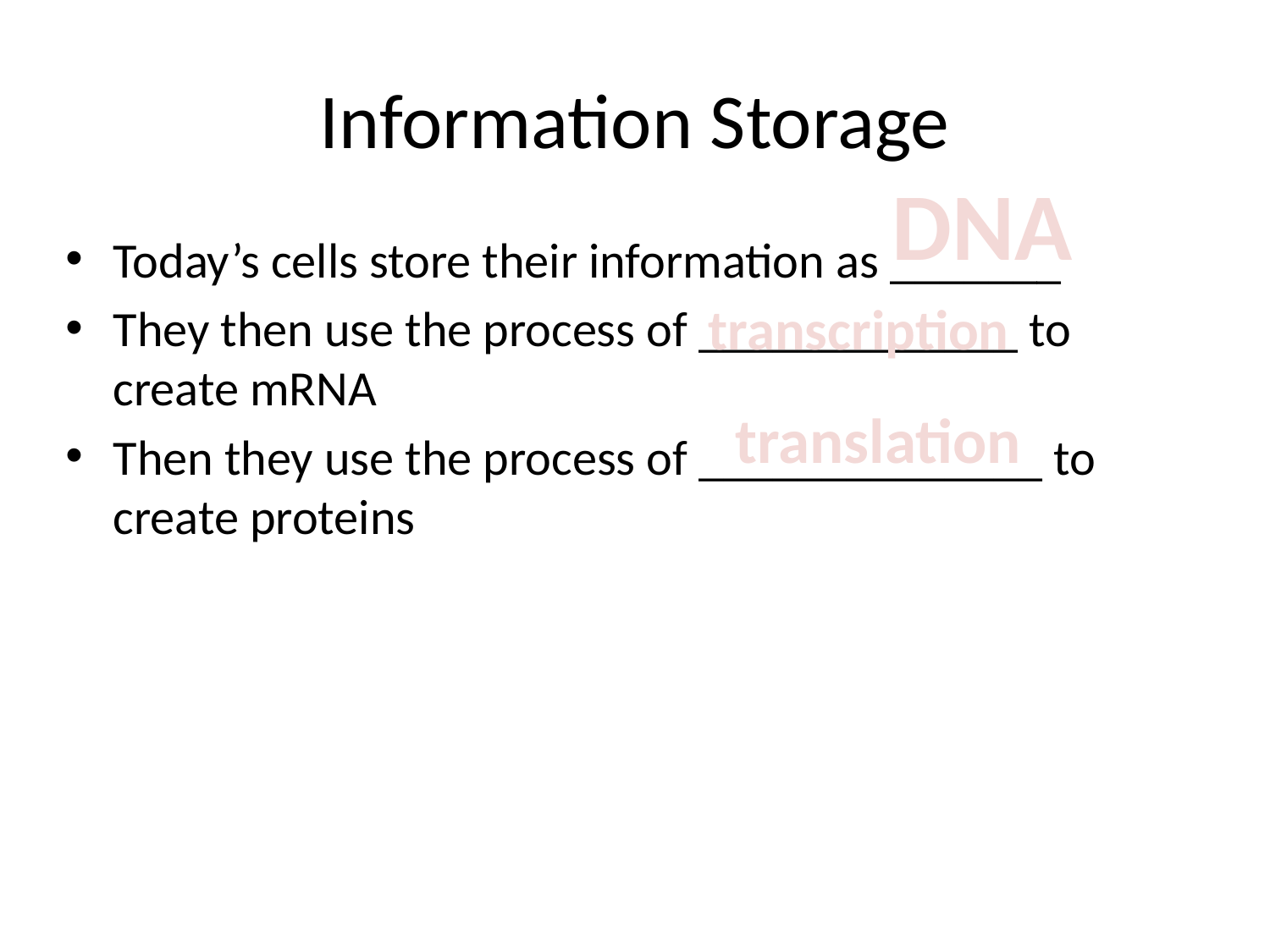

# Information Storage
DNA
Today’s cells store their information as _______
They then use the process of _____________ to create mRNA
Then they use the process of ______________ to create proteins
transcription
translation